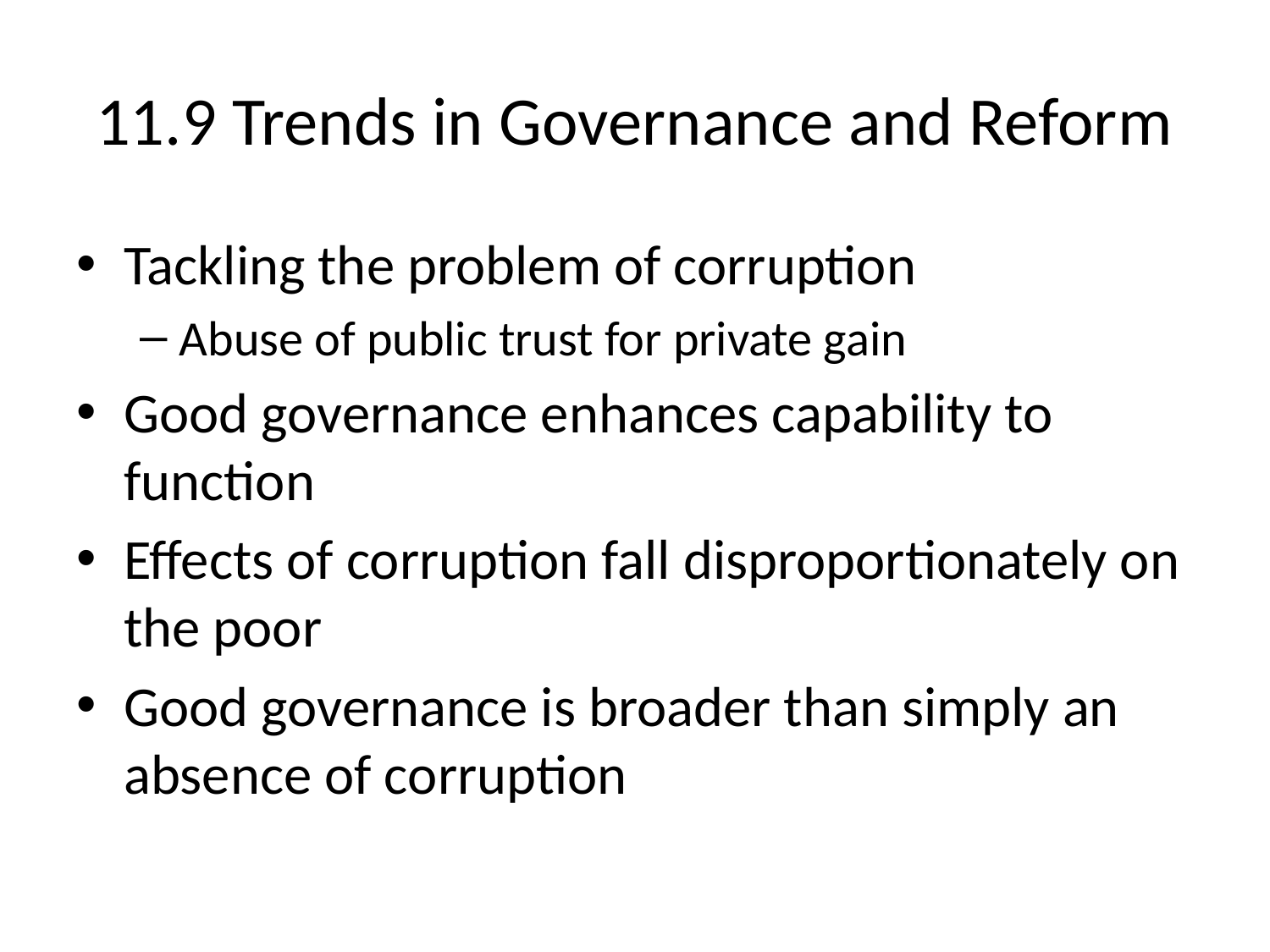

11.9 Trends in Governance and Reform
Tackling the problem of corruption
Abuse of public trust for private gain
Good governance enhances capability to function
Effects of corruption fall disproportionately on the poor
Good governance is broader than simply an absence of corruption